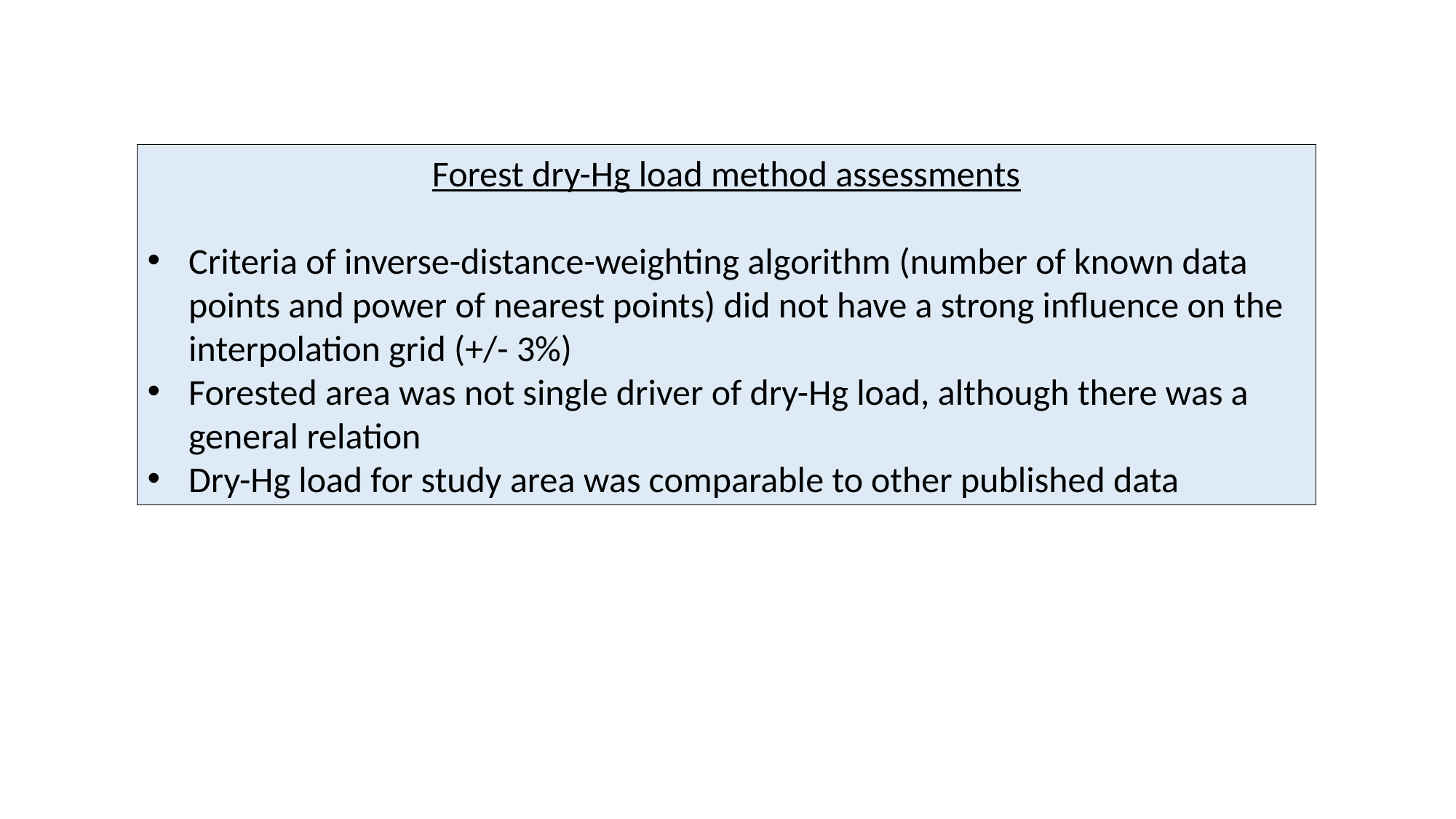

Forest dry-Hg load method assessments

Criteria of inverse-distance-weighting algorithm (number of known data points and power of nearest points) did not have a strong influence on the interpolation grid (+/- 3%)
Forested area was not single driver of dry-Hg load, although there was a general relation
Dry-Hg load for study area was comparable to other published data